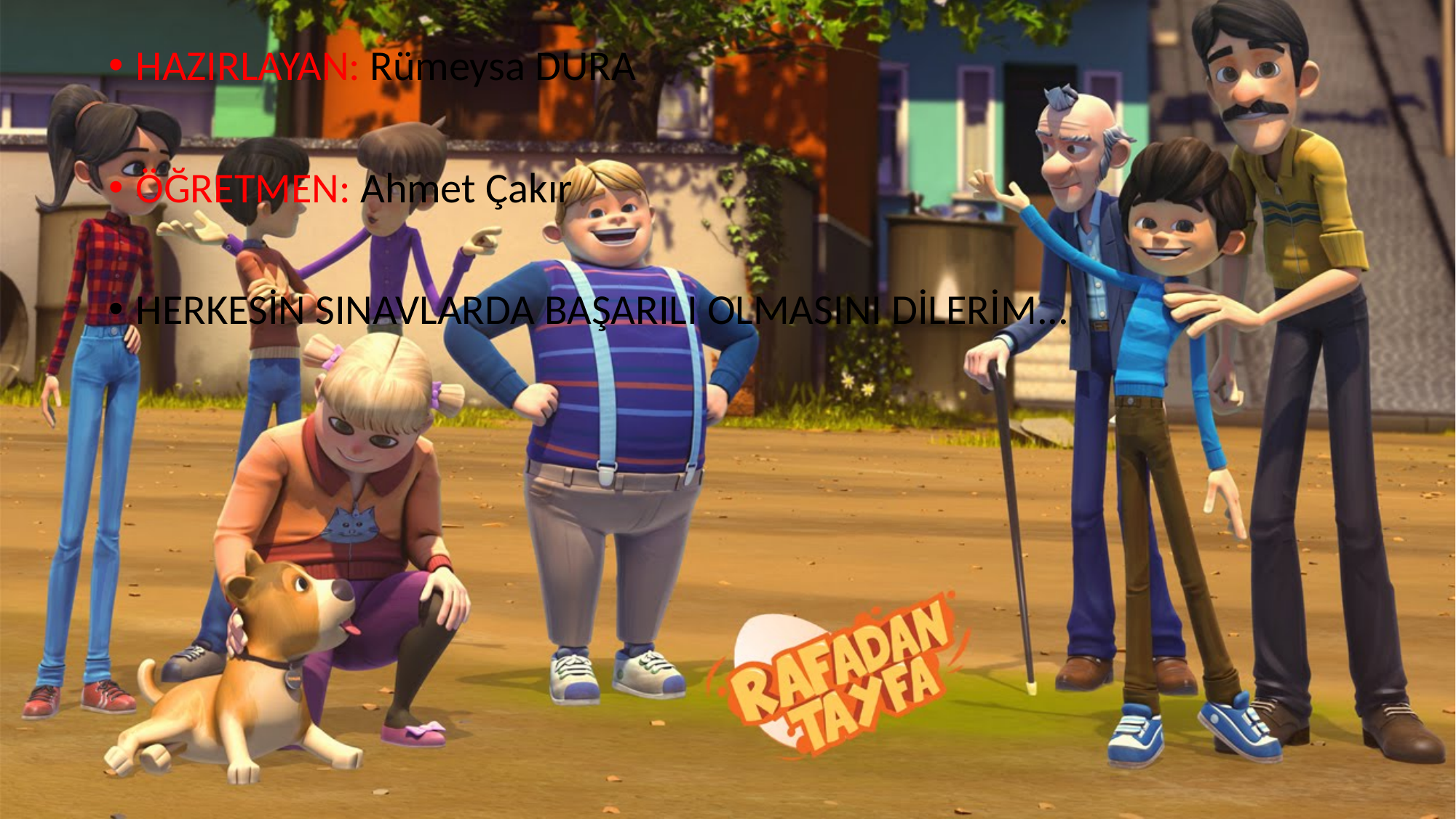

HAZIRLAYAN: Rümeysa DURA

ÖĞRETMEN: Ahmet Çakır

HERKESİN SINAVLARDA BAŞARILI OLMASINI DİLERİM...